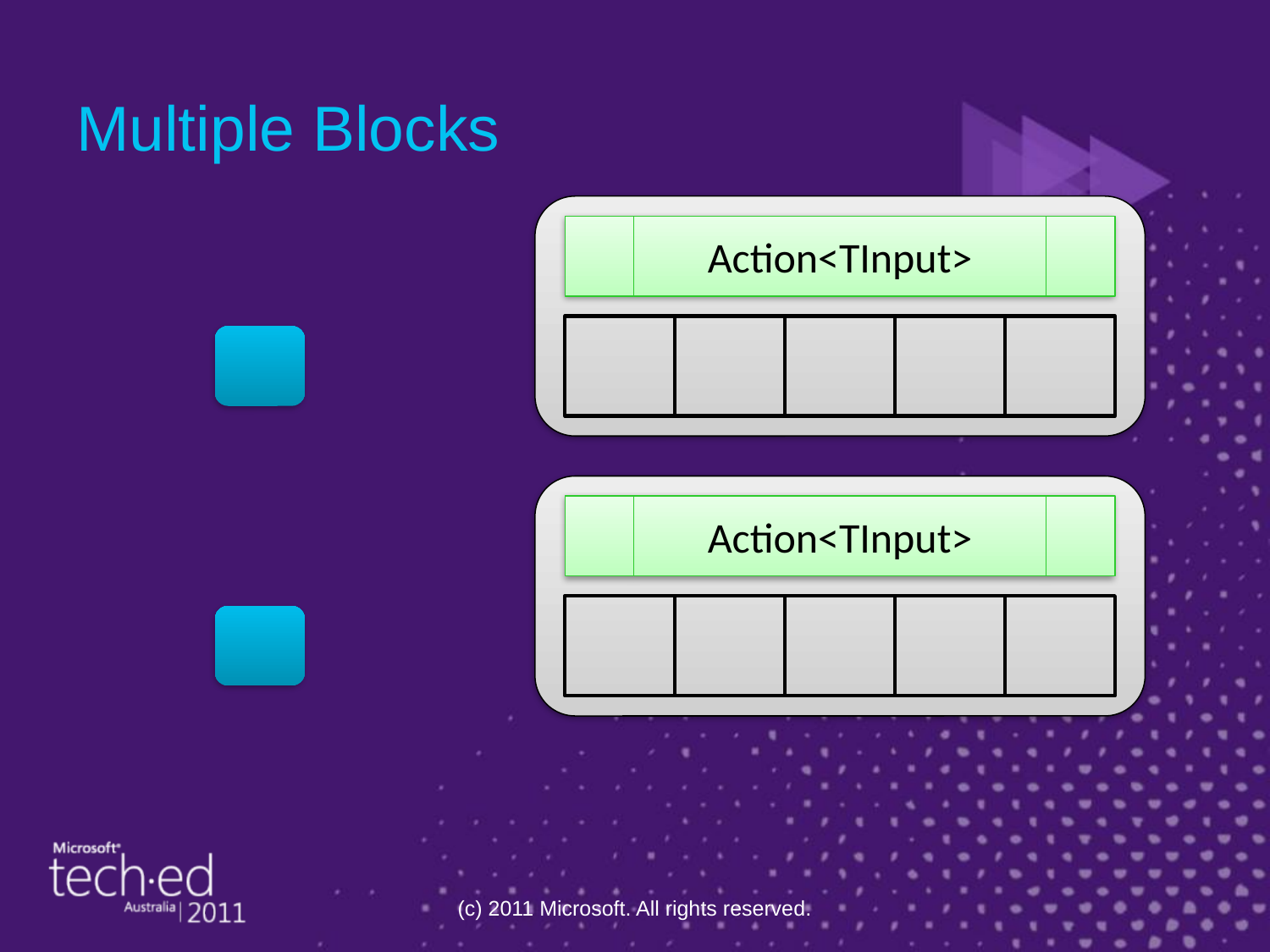

# Multiple Blocks

Action<TInput>

Action<TInput>

(c) 2011 Microsoft. All rights reserved.